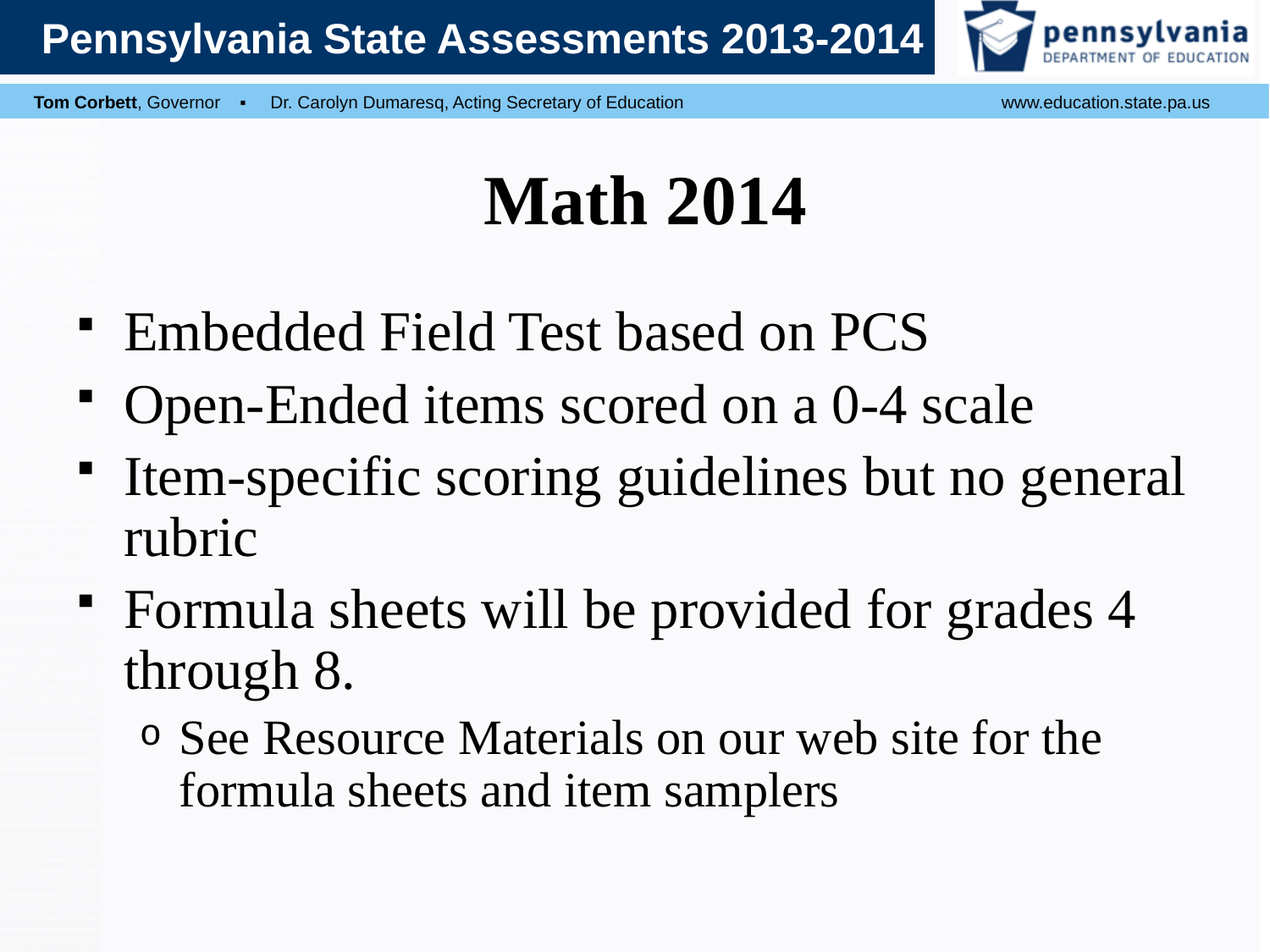

# Math 2014
Embedded Field Test based on PCS
Open-Ended items scored on a 0-4 scale
Item-specific scoring guidelines but no general rubric
Formula sheets will be provided for grades 4 through 8.
See Resource Materials on our web site for the formula sheets and item samplers